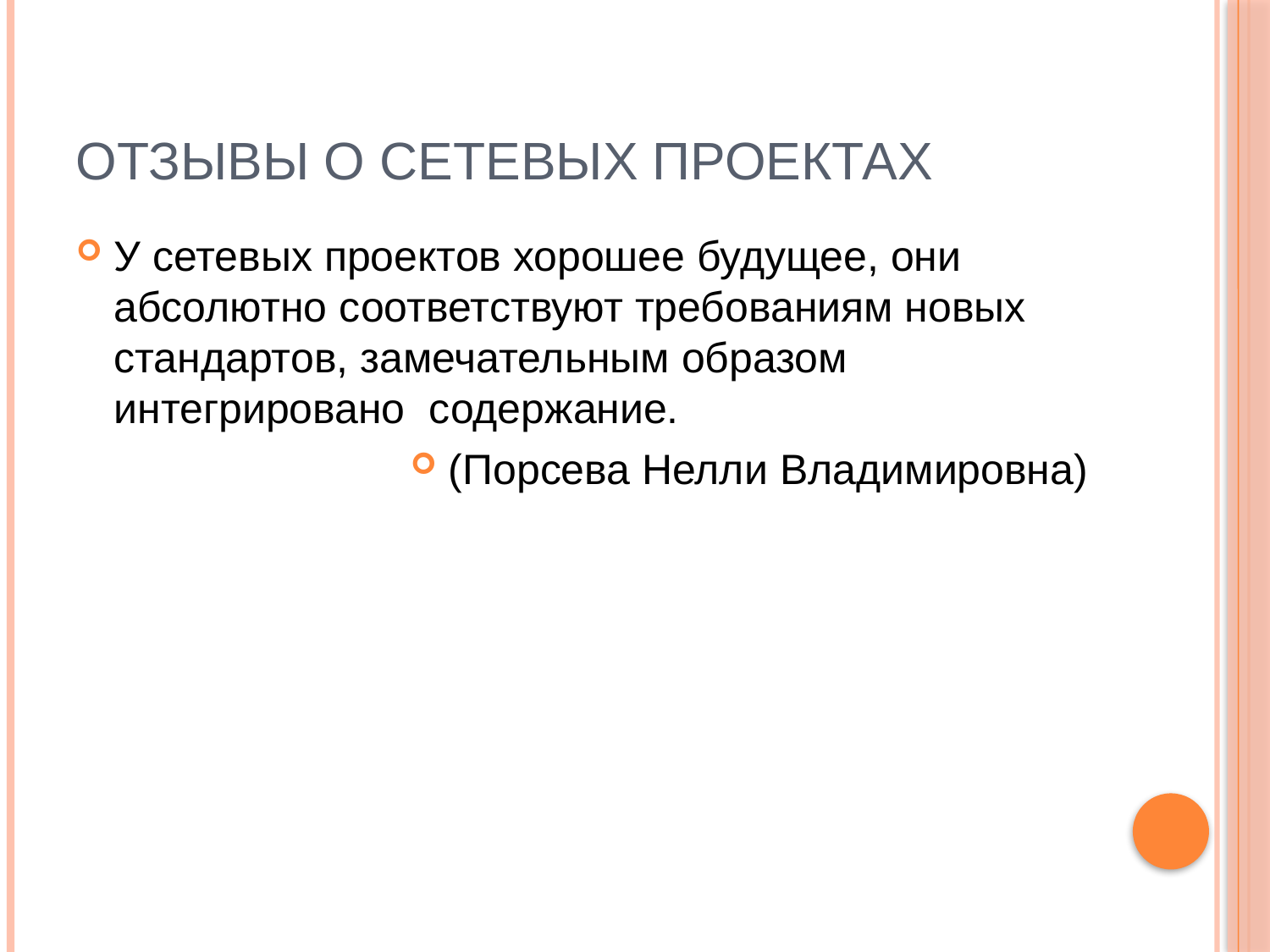

# Отзывы о сетевых проектах
У сетевых проектов хорошее будущее, они абсолютно соответствуют требованиям новых стандартов, замечательным образом интегрировано  содержание.
(Порсева Нелли Владимировна)